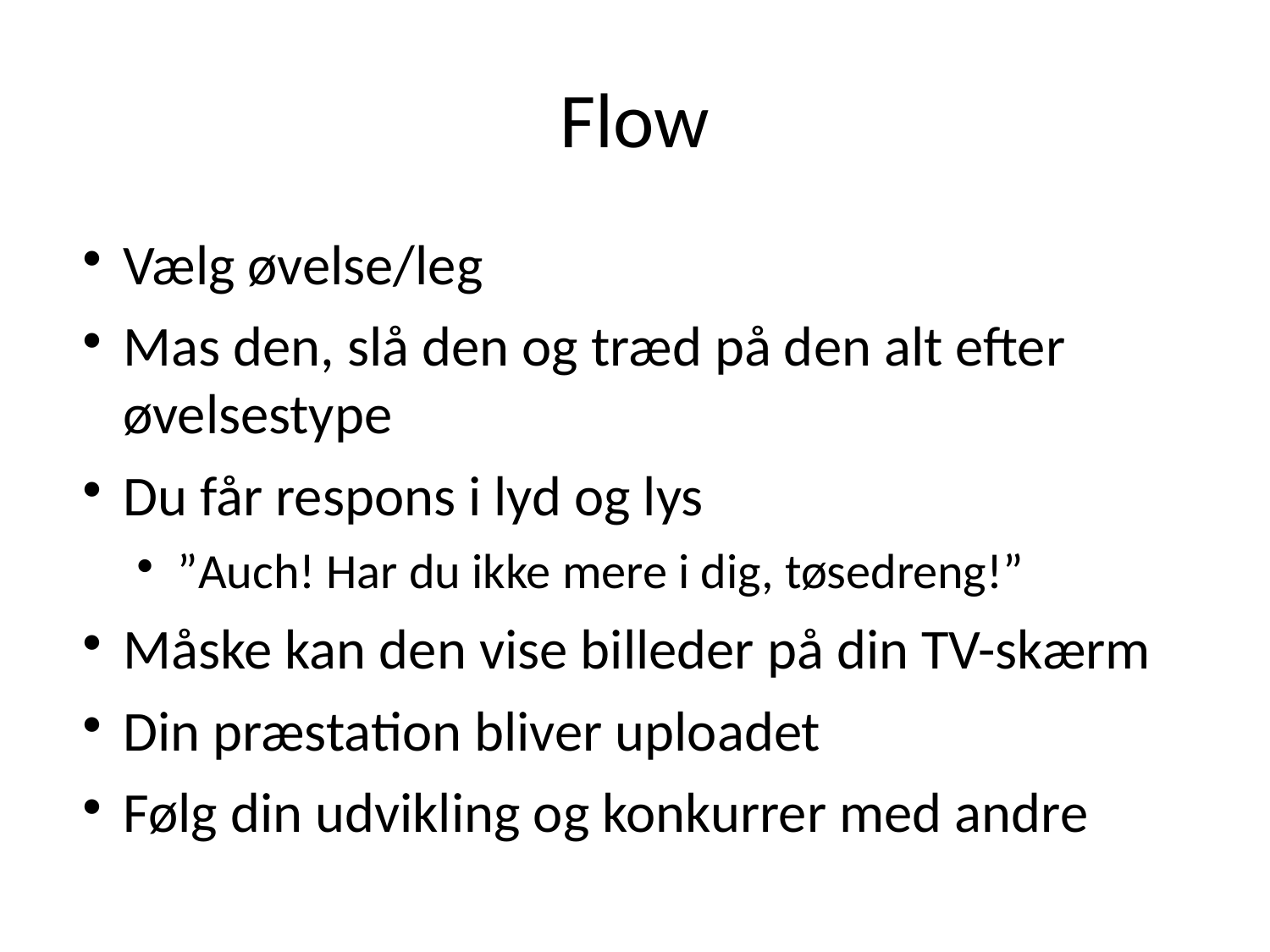

# Flow
Vælg øvelse/leg
Mas den, slå den og træd på den alt efter øvelsestype
Du får respons i lyd og lys
”Auch! Har du ikke mere i dig, tøsedreng!”
Måske kan den vise billeder på din TV-skærm
Din præstation bliver uploadet
Følg din udvikling og konkurrer med andre